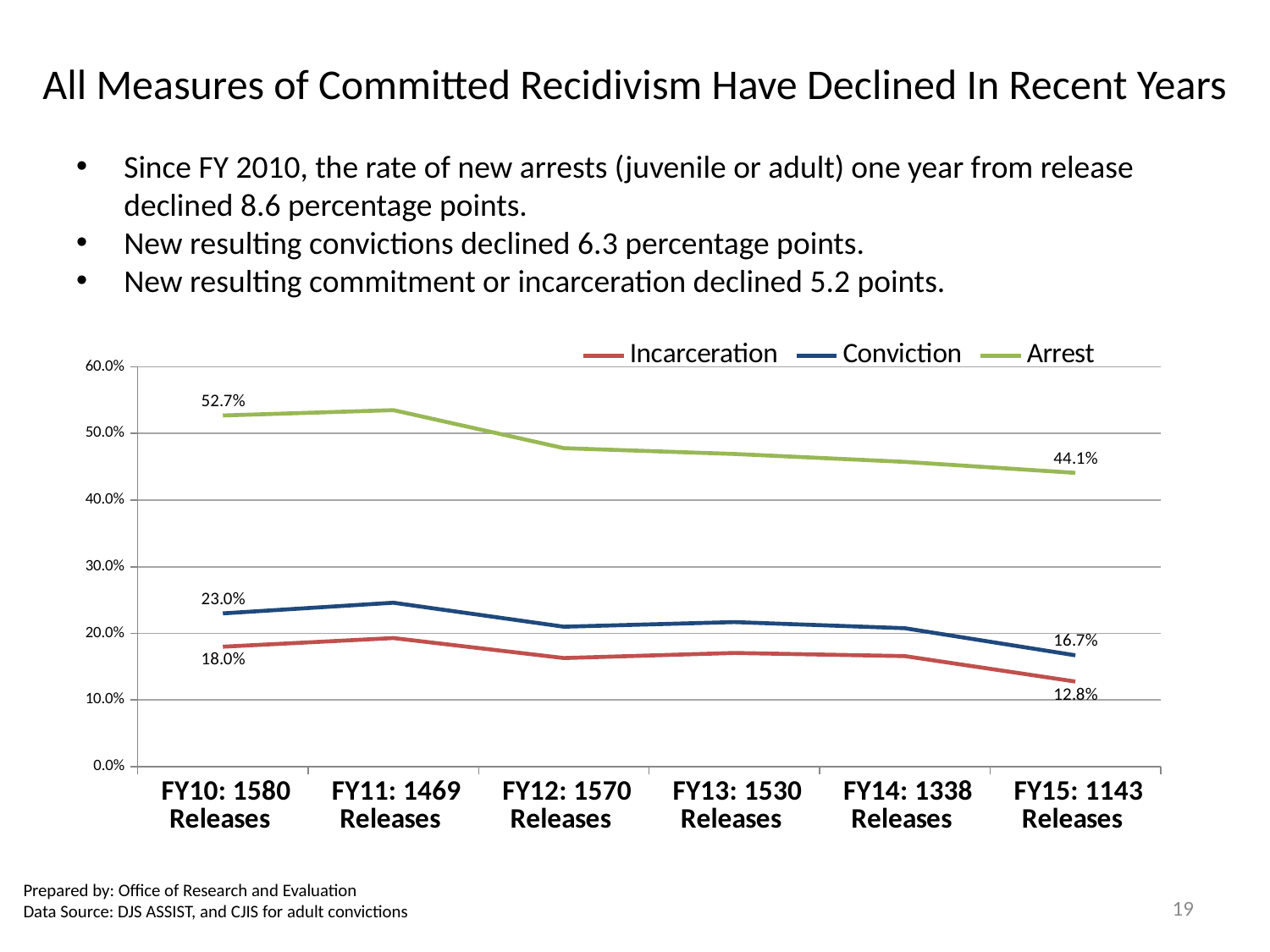

# All Measures of Committed Recidivism Have Declined In Recent Years

Since FY 2010, the rate of new arrests (juvenile or adult) one year from release declined 8.6 percentage points.
New resulting convictions declined 6.3 percentage points.
New resulting commitment or incarceration declined 5.2 points.

### Chart

| Category | Incarceration | Conviction | Arrest  |
|---|---|---|---|
|  FY15: 1143 Releases  | 0.12773403324584426 | 0.16710411198600175 | 0.4409448818897638 |
|  FY14: 1338 Releases  | 0.16591928251121077 | 0.2077727952167414 | 0.45739910313901344 |
|  FY13: 1530 Releases  | 0.17058823529411765 | 0.2169934640522876 | 0.469281045751634 |
|  FY12: 1570 Releases  | 0.163 | 0.21 | 0.478 |
|  FY11: 1469 Releases  | 0.193 | 0.246 | 0.535 |
|  FY10: 1580 Releases  | 0.18 | 0.23 | 0.527 |
Prepared by: Office of Research and Evaluation
Data Source: DJS ASSIST, and CJIS for adult convictions
19